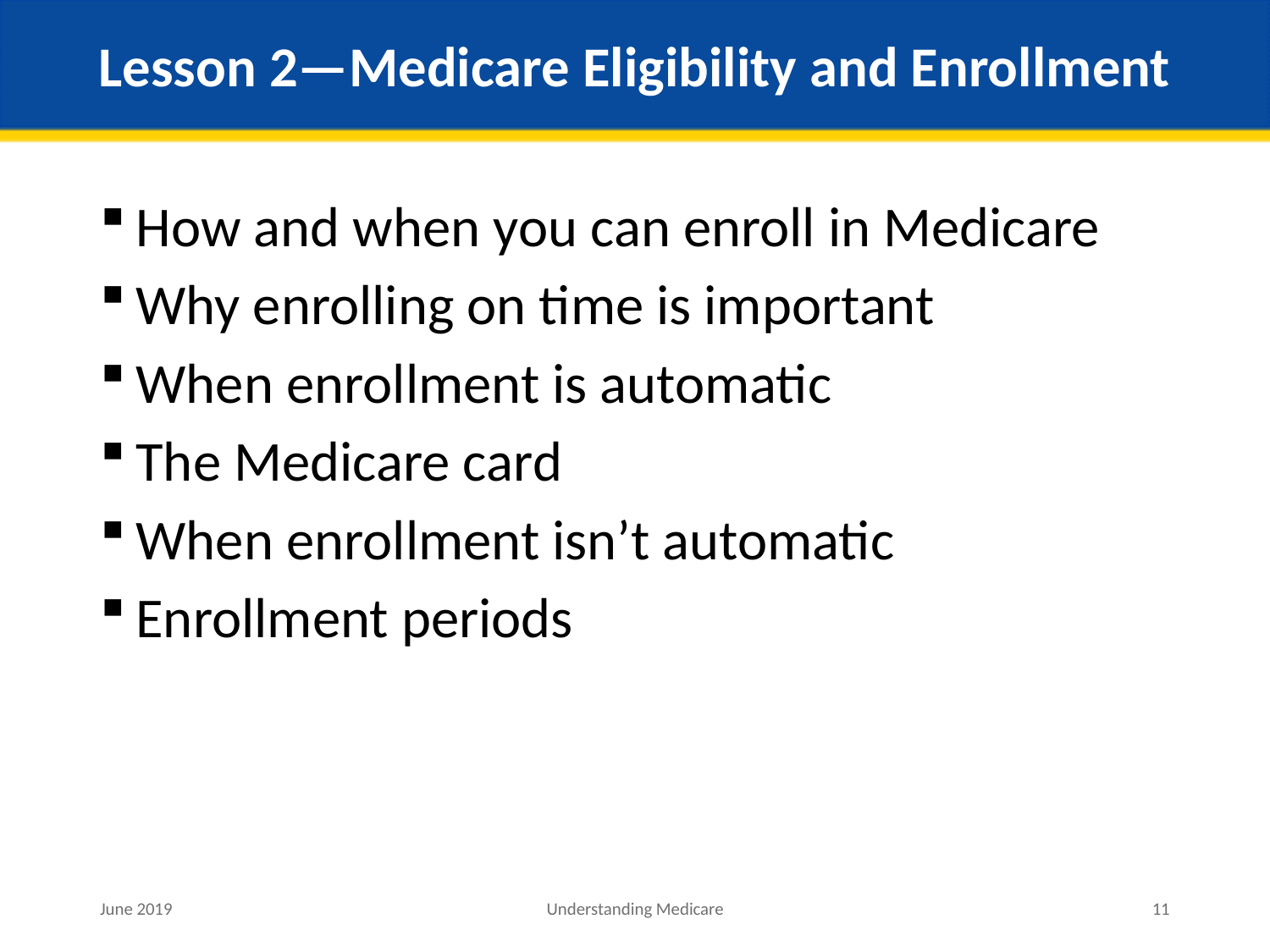

# Lesson 2—Medicare Eligibility and Enrollment
How and when you can enroll in Medicare
Why enrolling on time is important
When enrollment is automatic
The Medicare card
When enrollment isn’t automatic
Enrollment periods
June 2019
Understanding Medicare
11